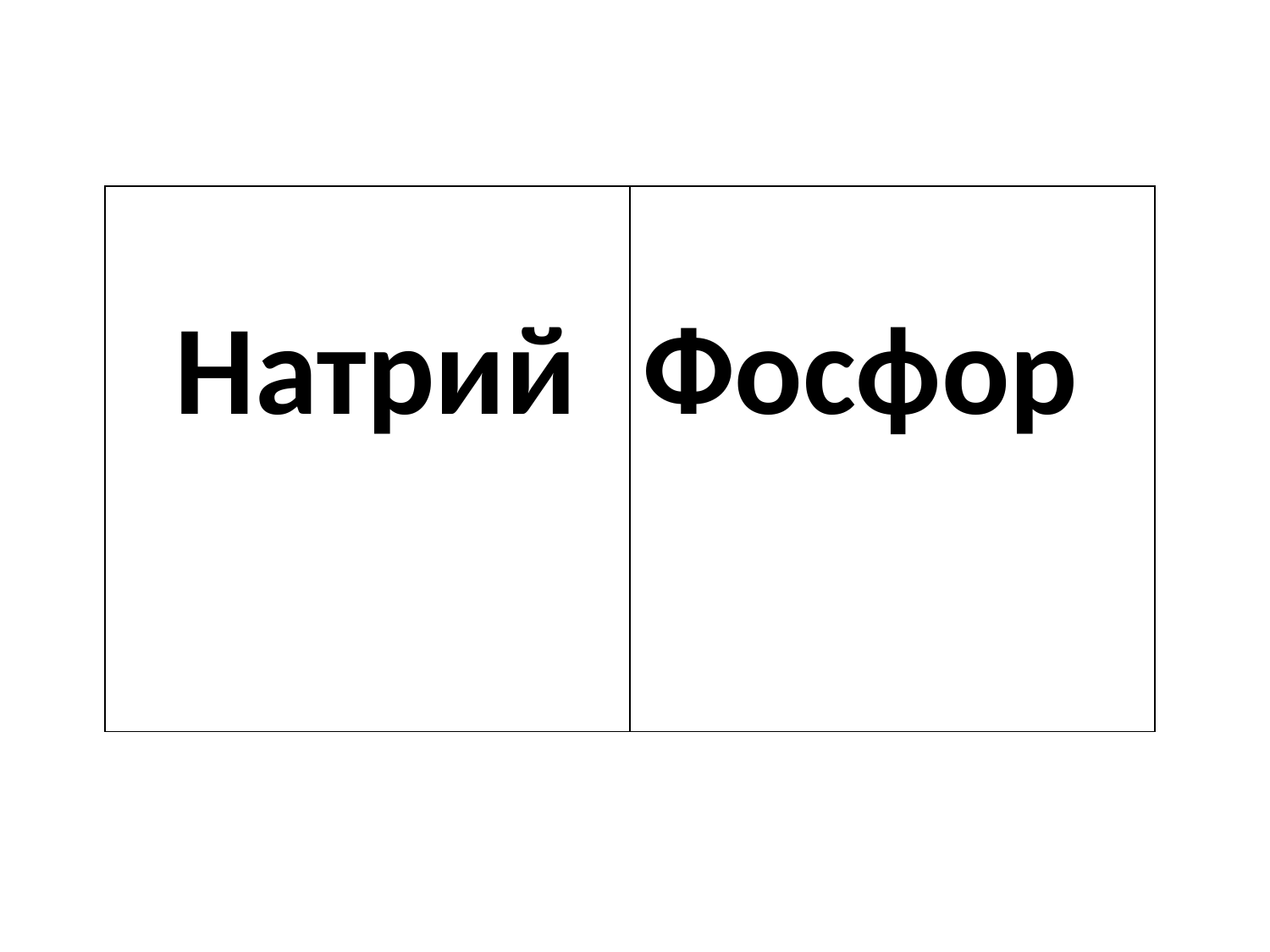

| Натрий | Фосфор |
| --- | --- |